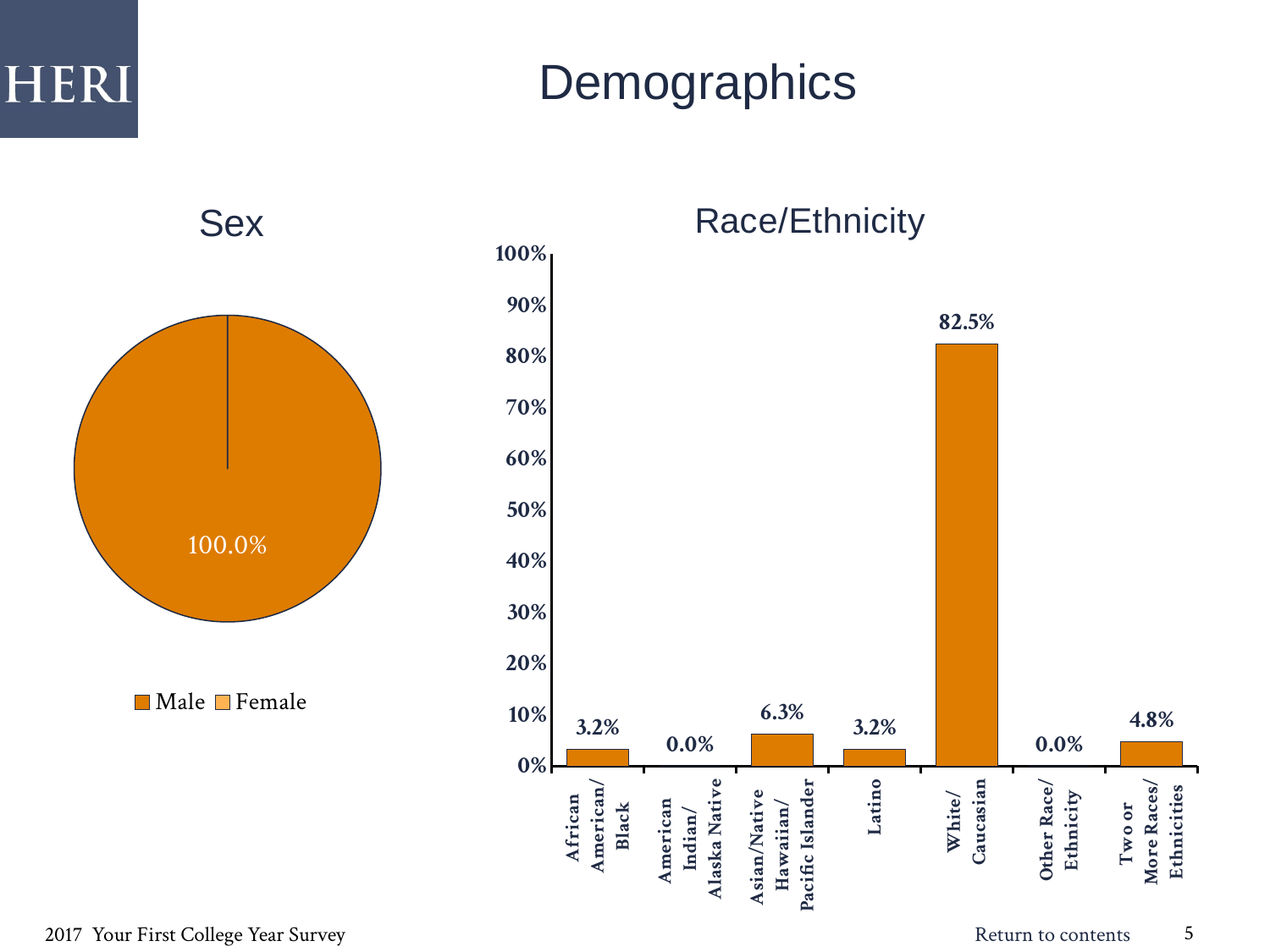

# Demographics

### Chart: Sex

| Category | Institution |
|---|---|
| Male | 1.0 |
| Female | 0.0 |

### Chart: Race/Ethnicity

| Category |  |
|---|---|
| African
American/
Black | 0.032 |
| American
Indian/
Alaska Native | 0.0 |
| Asian/Native
Hawaiian/
Pacific Islander | 0.063 |
| Latino | 0.032 |
| White/
Caucasian | 0.825 |
| Other Race/
Ethnicity | 0.0 |
| Two or
More Races/
Ethnicities | 0.048 |
2017  Your First College Year Survey
5